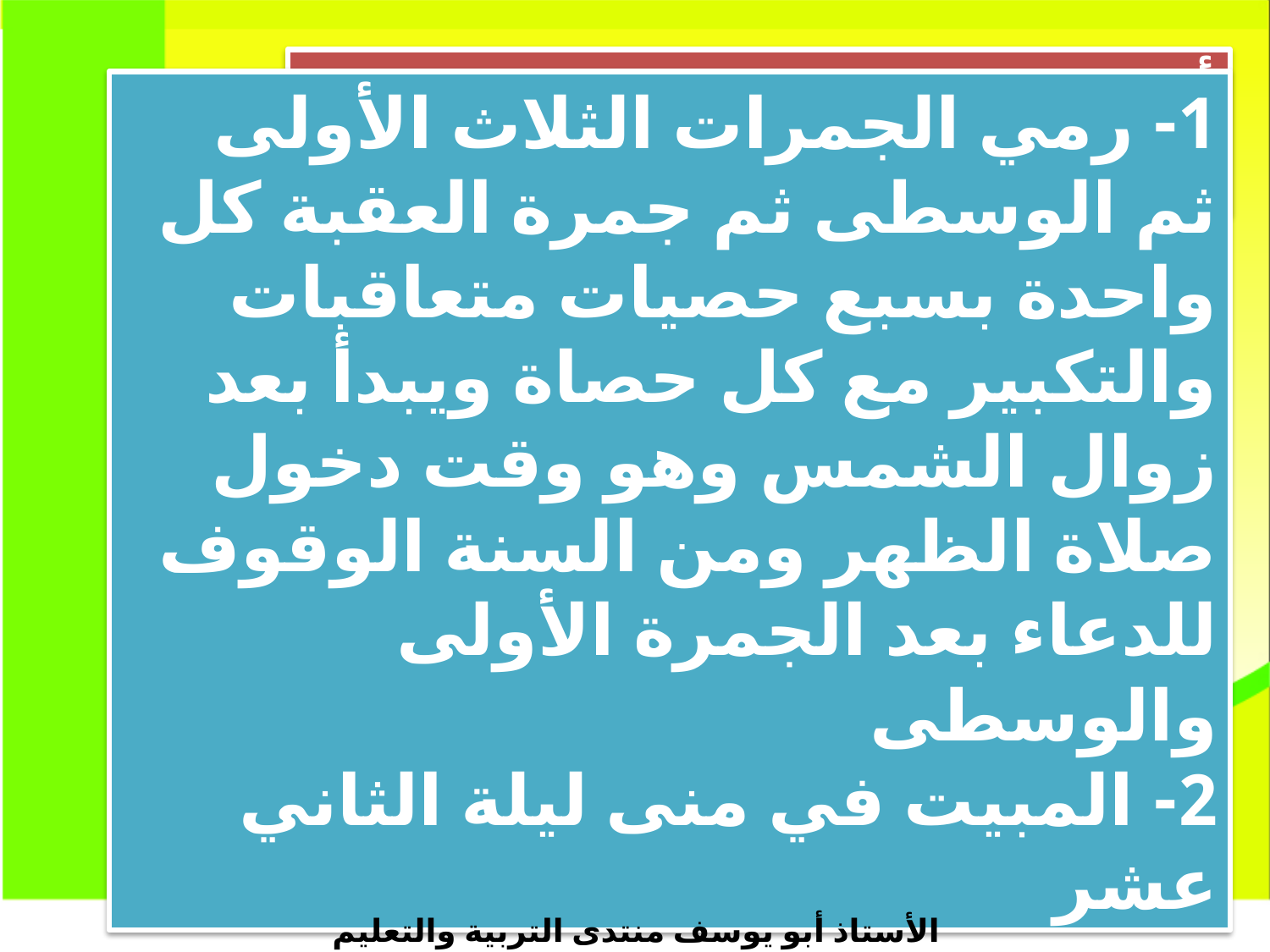

أعمال اليوم الحادي عشر من ذي الحجة :
1- رمي الجمرات الثلاث الأولى ثم الوسطى ثم جمرة العقبة كل واحدة بسبع حصيات متعاقبات والتكبير مع كل حصاة ويبدأ بعد زوال الشمس وهو وقت دخول صلاة الظهر ومن السنة الوقوف للدعاء بعد الجمرة الأولى والوسطى
2- المبيت في منى ليلة الثاني عشر
الأستاذ أبو يوسف منتدى التربية والتعليم بالمدينة المنورة